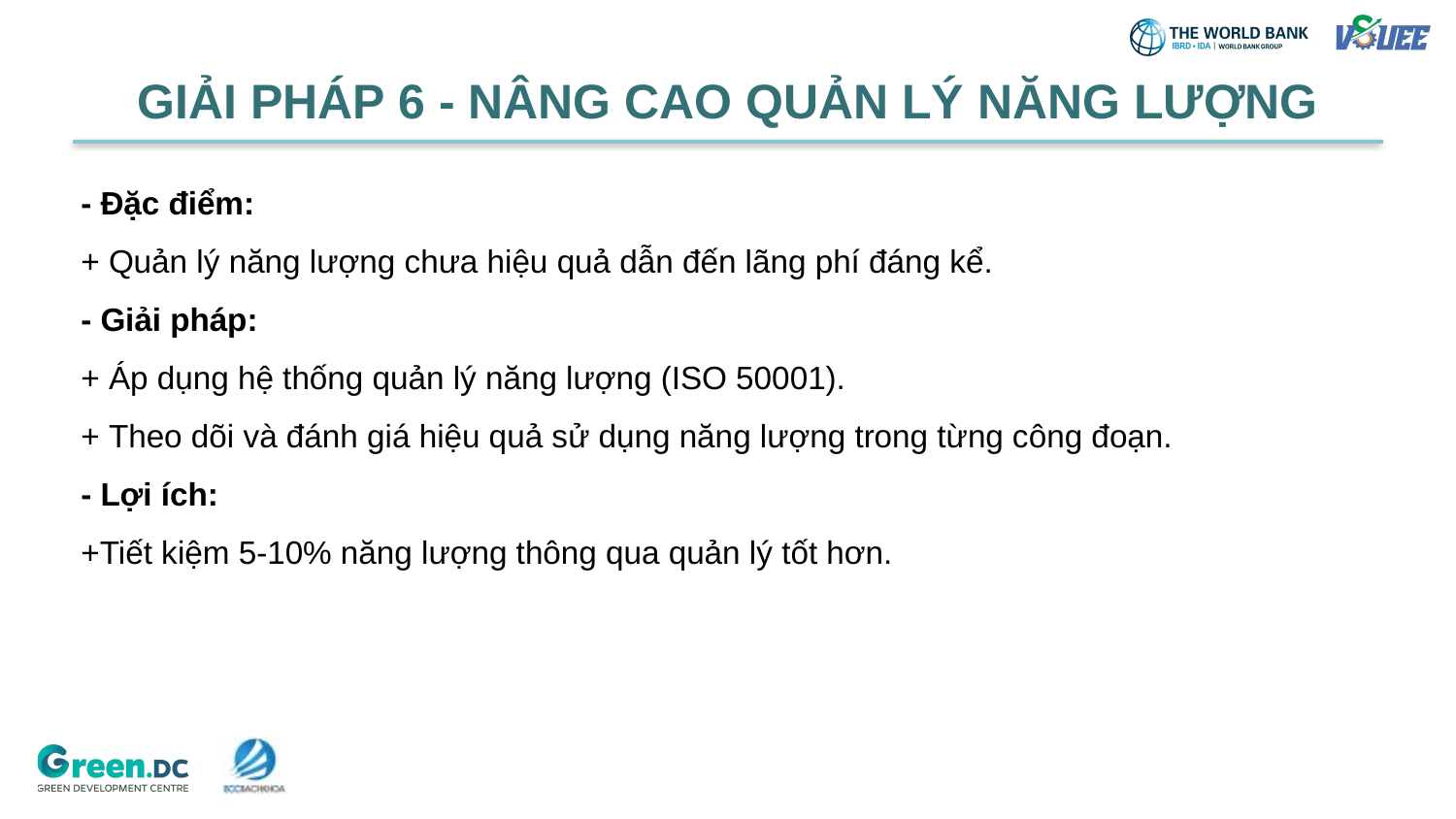

# GIẢI PHÁP 6 - NÂNG CAO QUẢN LÝ NĂNG LƯỢNG
- Đặc điểm:
+ Quản lý năng lượng chưa hiệu quả dẫn đến lãng phí đáng kể.
- Giải pháp:
+ Áp dụng hệ thống quản lý năng lượng (ISO 50001).
+ Theo dõi và đánh giá hiệu quả sử dụng năng lượng trong từng công đoạn.
- Lợi ích:
+Tiết kiệm 5-10% năng lượng thông qua quản lý tốt hơn.